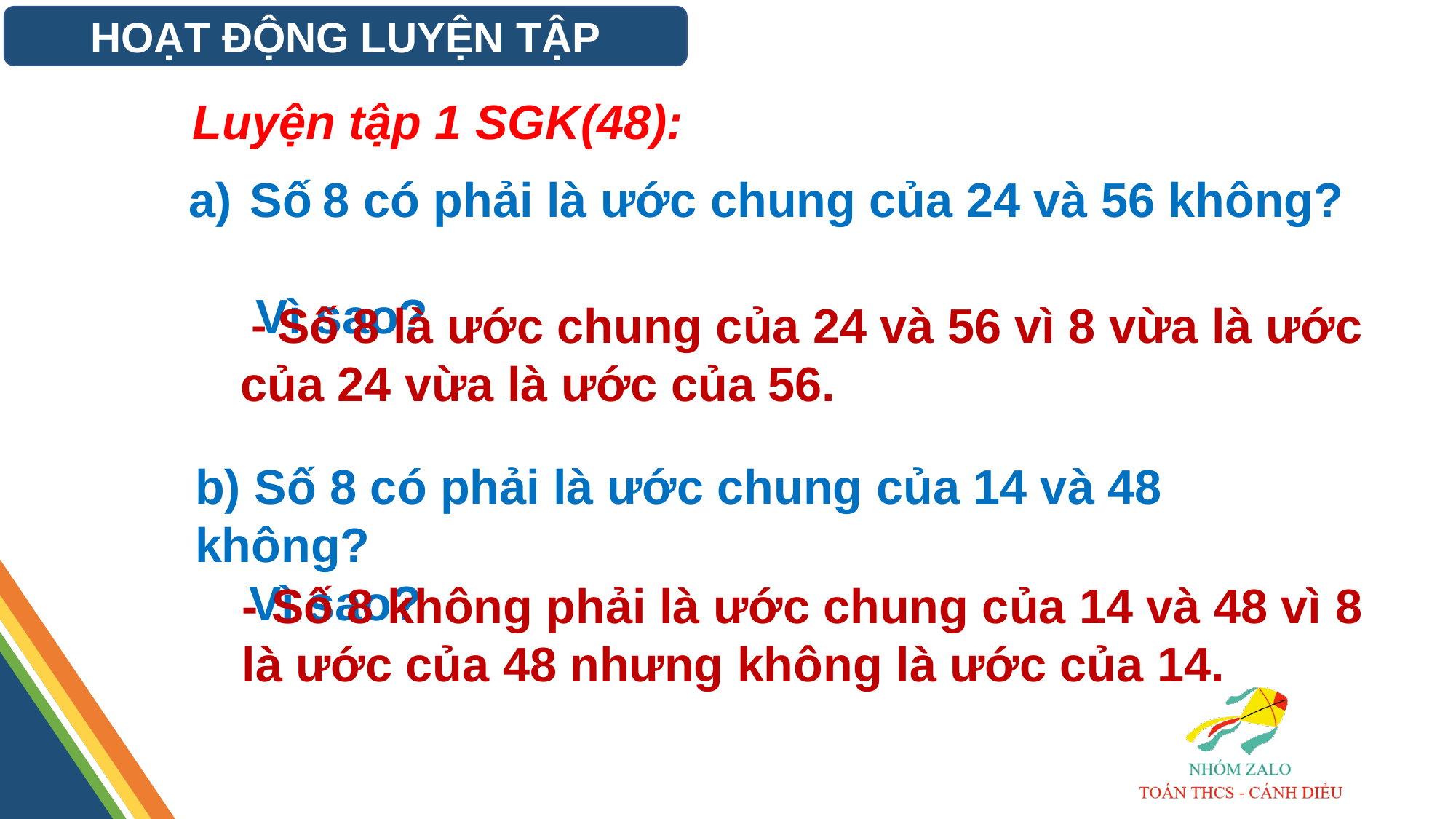

HOẠT ĐỘNG LUYỆN TẬP
Luyện tập 1 SGK(48):

Số 8 có phải là ước chung của 24 và 56 không?
     Vì sao?
 - Số 8 là ước chung của 24 và 56 vì 8 vừa là ước của 24 vừa là ước của 56.
b) Số 8 có phải là ước chung của 14 và 48 không?
    Vì sao?
- Số 8 không phải là ước chung của 14 và 48 vì 8 là ước của 48 nhưng không là ước của 14.